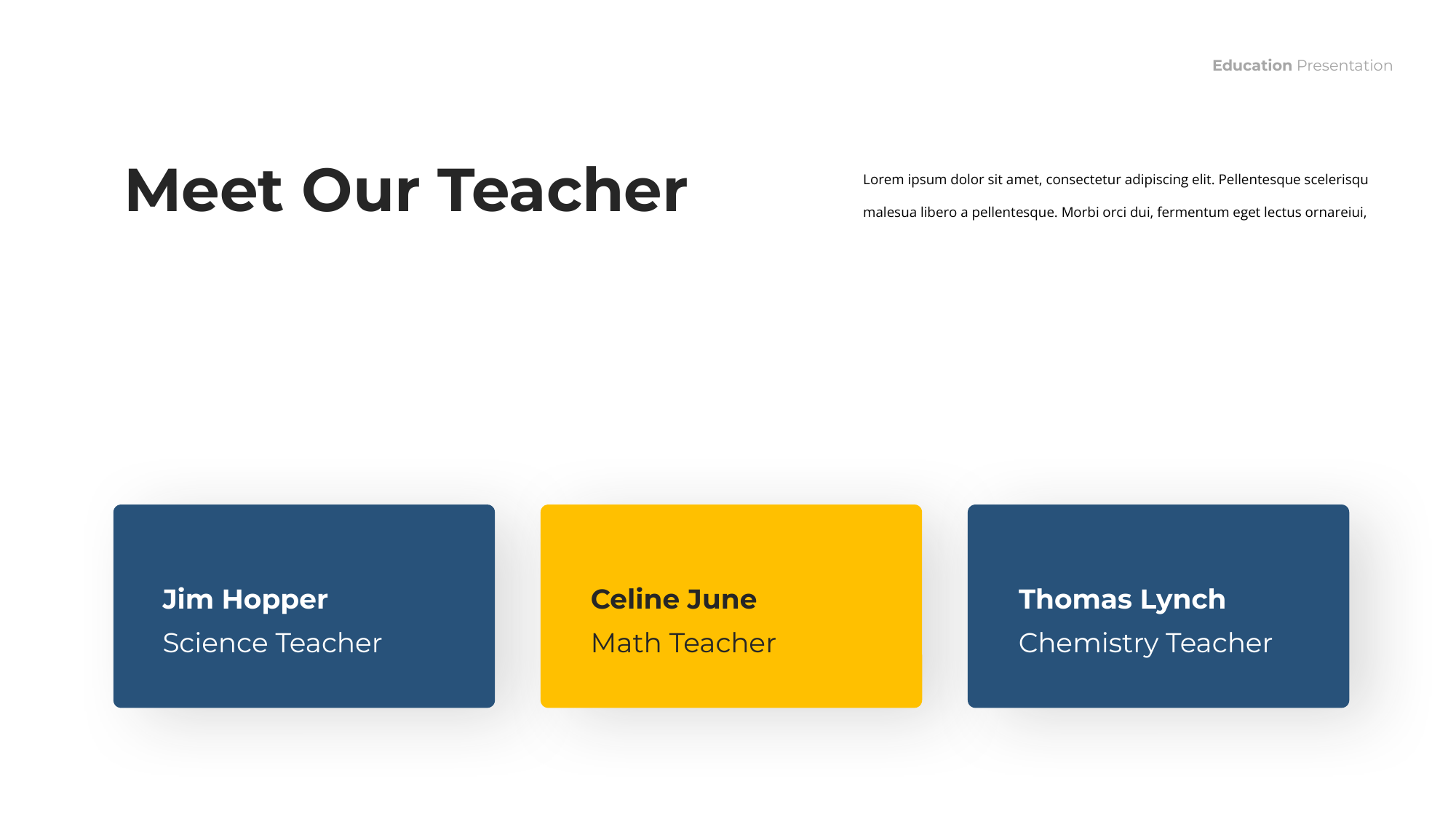

Education Presentation
Meet Our Teacher
Lorem ipsum dolor sit amet, consectetur adipiscing elit. Pellentesque scelerisqu malesua libero a pellentesque. Morbi orci dui, fermentum eget lectus ornareiui,

Jim Hopper
Celine June
Thomas Lynch
Science Teacher
Math Teacher
Chemistry Teacher